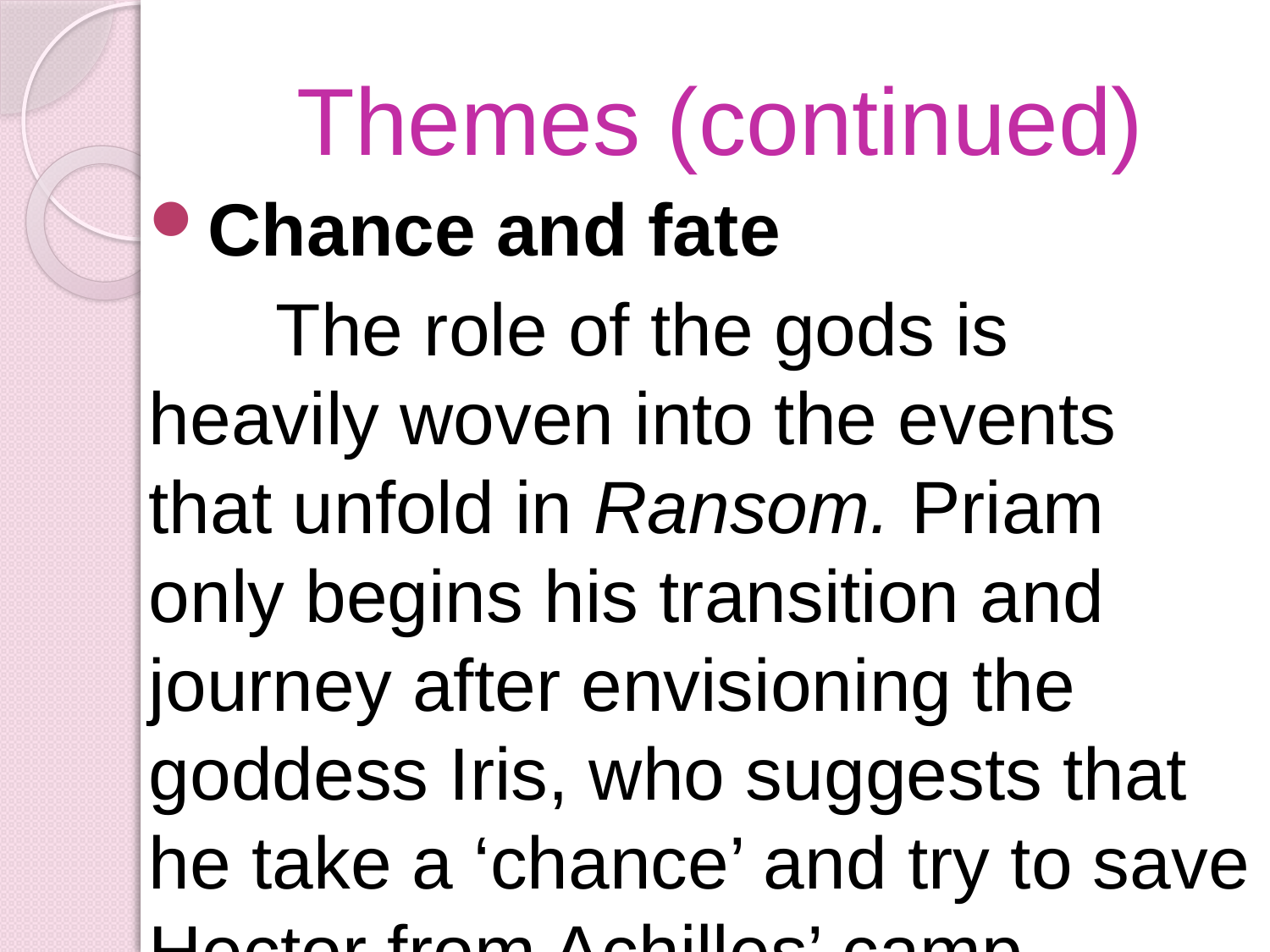

# Themes (continued)
Chance and fate
	The role of the gods is heavily woven into the events that unfold in Ransom. Priam only begins his transition and journey after envisioning the goddess Iris, who suggests that he take a ‘chance’ and try to save Hector from Achilles’ camp.